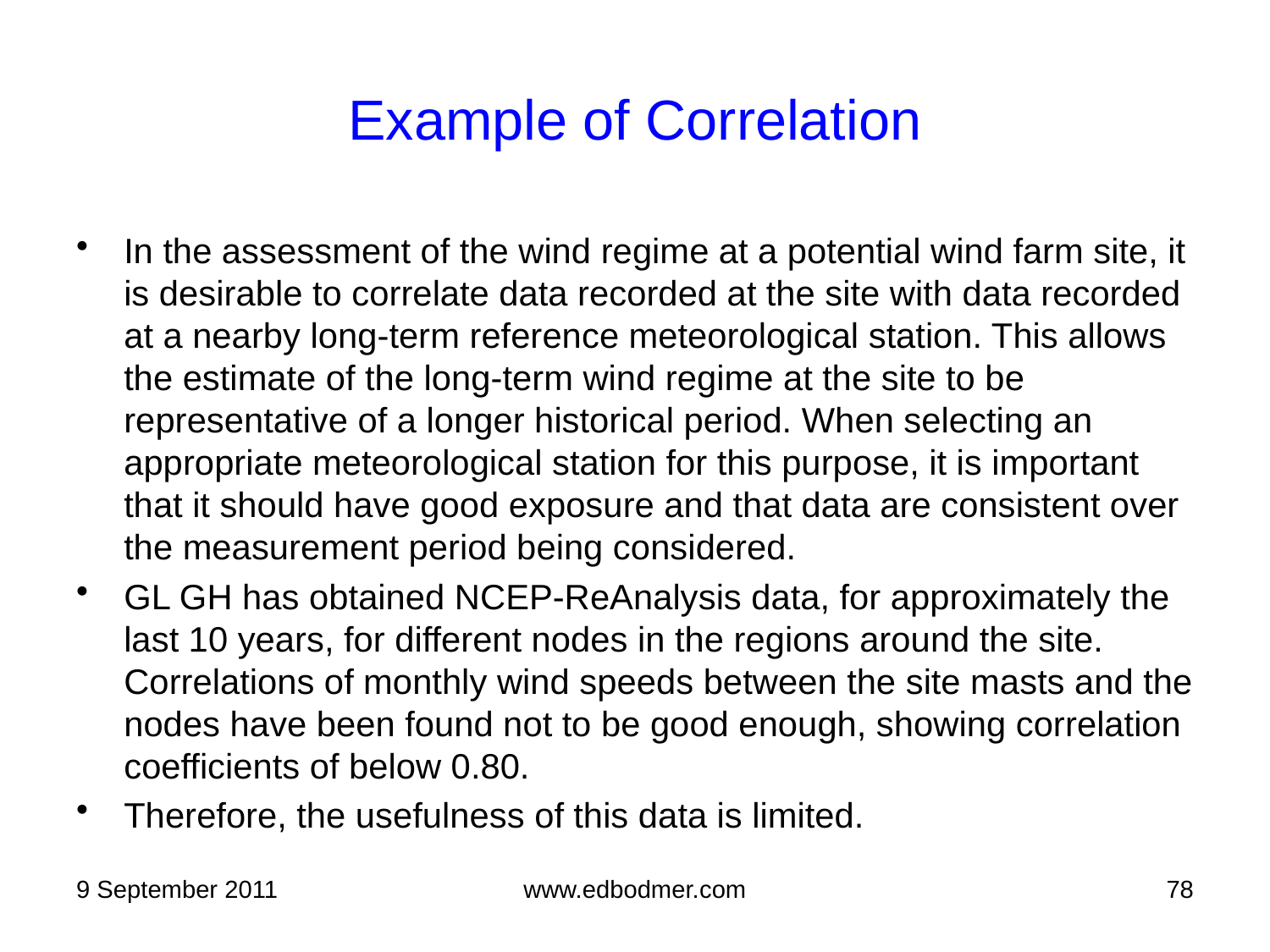

# Example of Correlation
In the assessment of the wind regime at a potential wind farm site, it is desirable to correlate data recorded at the site with data recorded at a nearby long-term reference meteorological station. This allows the estimate of the long-term wind regime at the site to be representative of a longer historical period. When selecting an appropriate meteorological station for this purpose, it is important that it should have good exposure and that data are consistent over the measurement period being considered.
GL GH has obtained NCEP-ReAnalysis data, for approximately the last 10 years, for different nodes in the regions around the site. Correlations of monthly wind speeds between the site masts and the nodes have been found not to be good enough, showing correlation coefficients of below 0.80.
Therefore, the usefulness of this data is limited.
9 September 2011
www.edbodmer.com
78